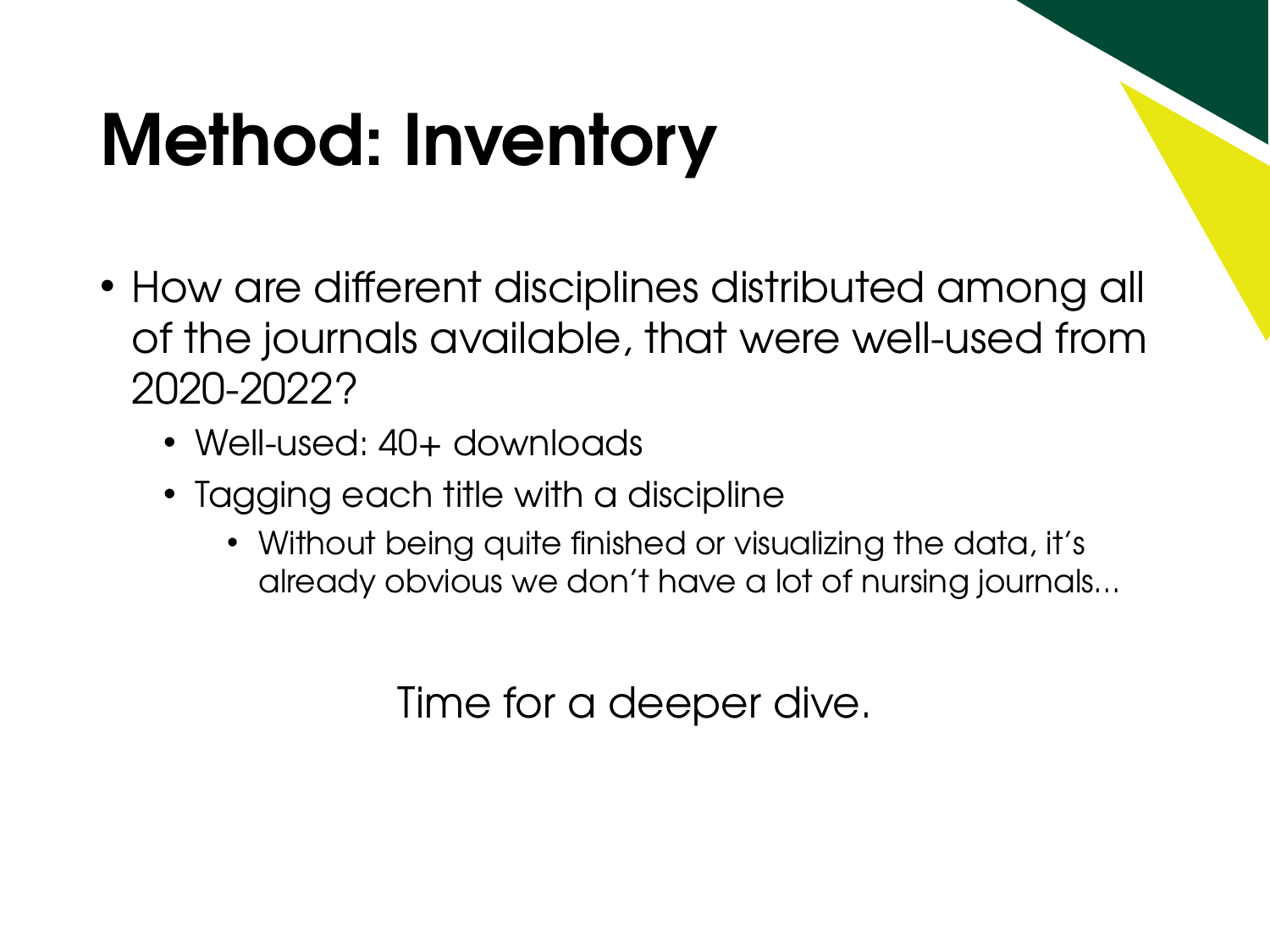

# Method: Inventory
How are different disciplines distributed among all of the journals available, that were well-used from 2020-2022?
Well-used: 40+ downloads
Tagging each title with a discipline
Without being quite finished or visualizing the data, it’s already obvious we don’t have a lot of nursing journals…

Time for a deeper dive.